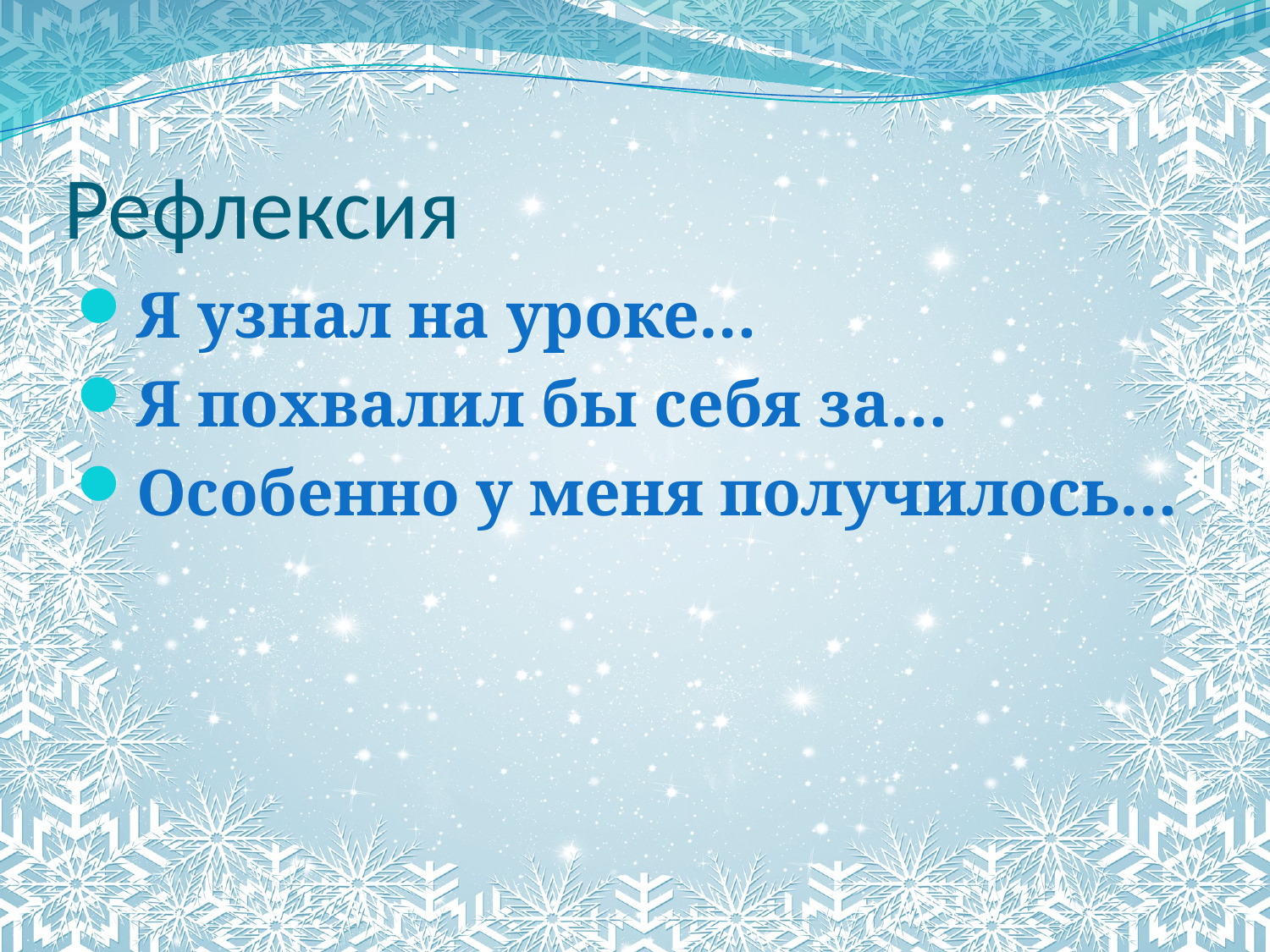

# Рефлексия
Я узнал на уроке…
Я похвалил бы себя за…
Особенно у меня получилось…